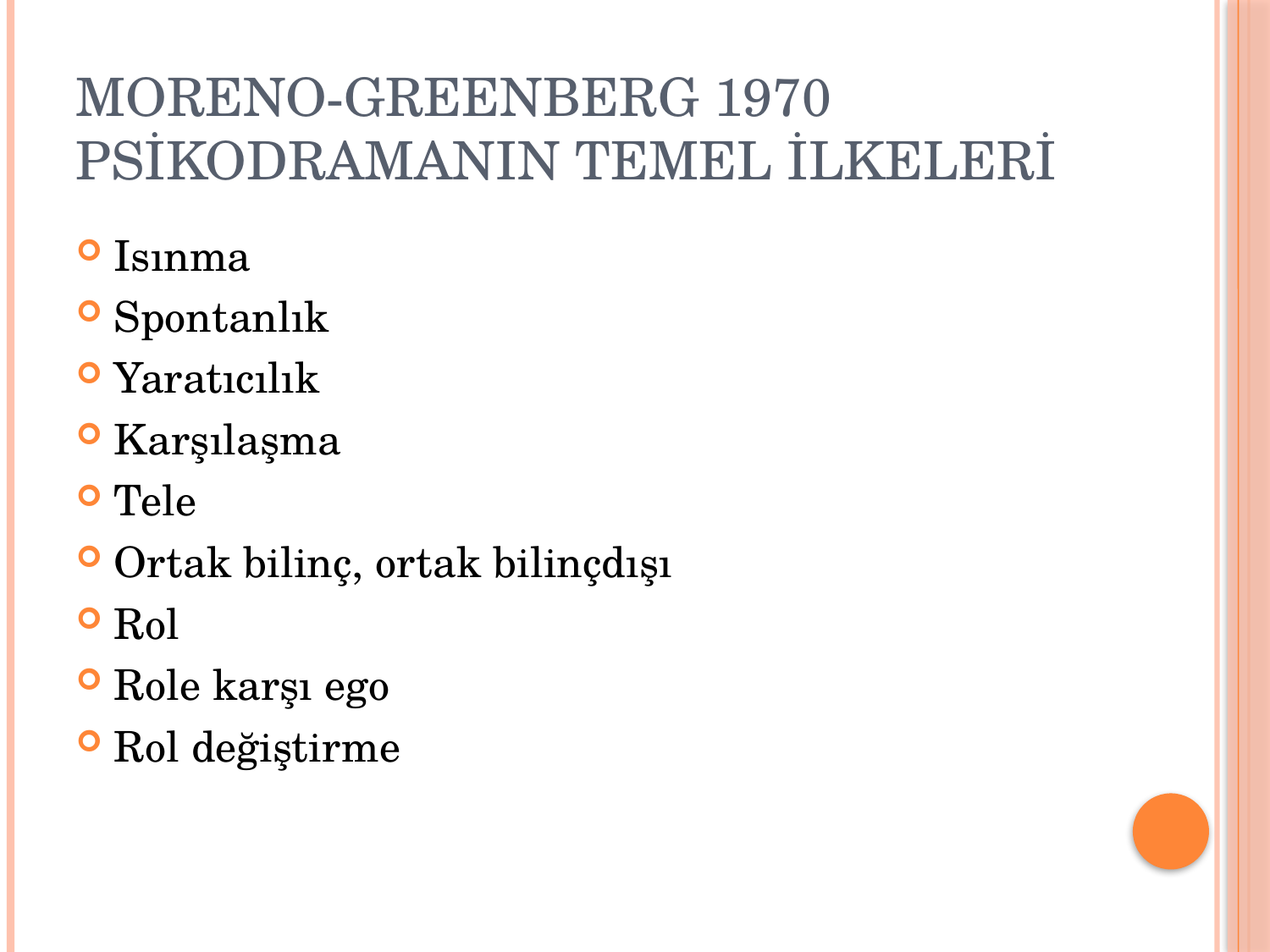

# Moreno-Greenberg 1970 Psikodramanın Temel İlkeleri
Isınma
Spontanlık
Yaratıcılık
Karşılaşma
Tele
Ortak bilinç, ortak bilinçdışı
Rol
Role karşı ego
Rol değiştirme